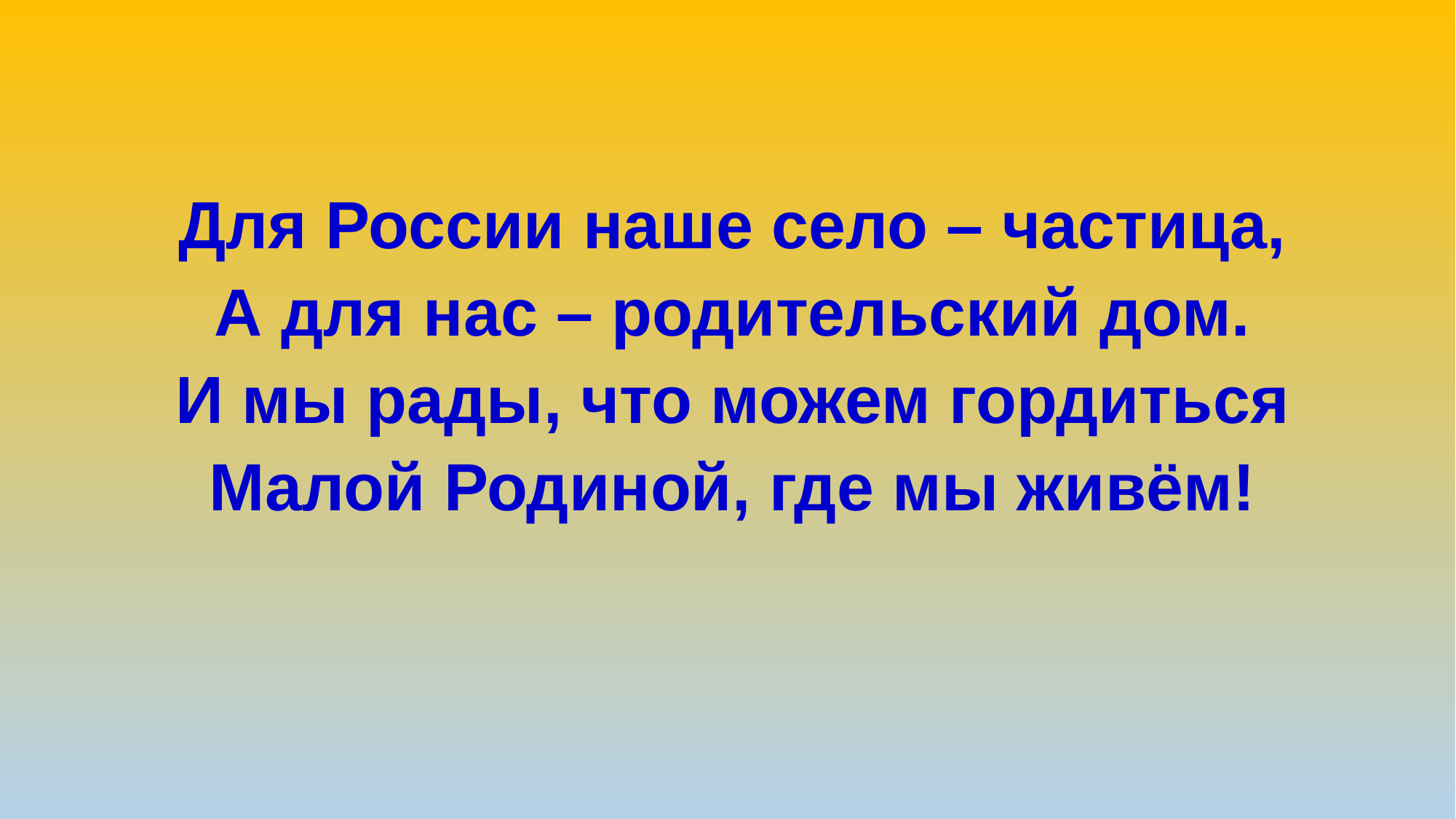

Для России наше село – частица,
А для нас – родительский дом.
И мы рады, что можем гордиться
Малой Родиной, где мы живём!